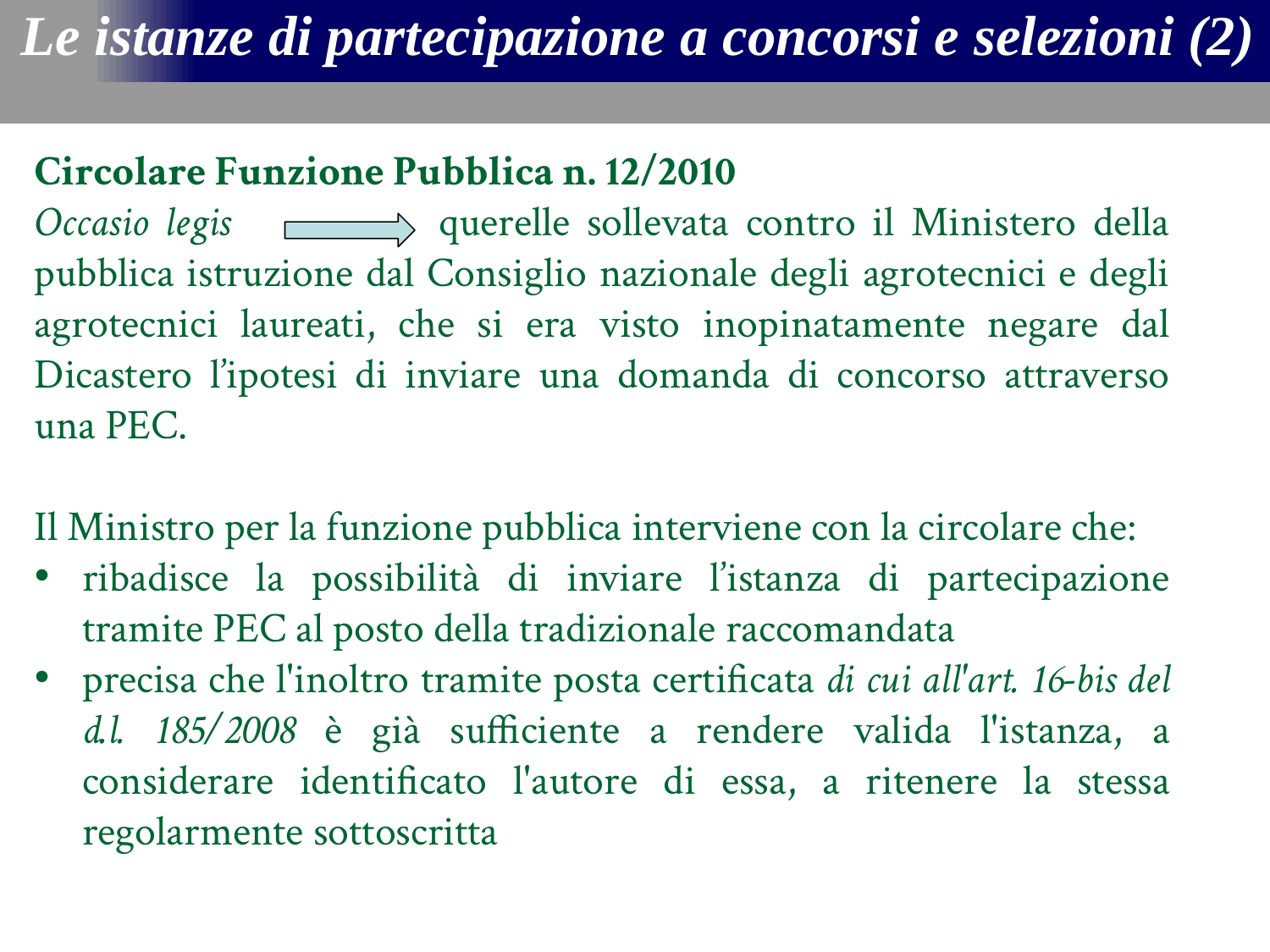

Le istanze di partecipazione a concorsi e selezioni (2)
Circolare Funzione Pubblica n. 12/2010
Occasio legis		 querelle sollevata contro il Ministero della pubblica istruzione dal Consiglio nazionale degli agrotecnici e degli agrotecnici laureati, che si era visto inopinatamente negare dal Dicastero l’ipotesi di inviare una domanda di concorso attraverso una PEC.

Il Ministro per la funzione pubblica interviene con la circolare che:
ribadisce la possibilità di inviare l’istanza di partecipazione tramite PEC al posto della tradizionale raccomandata
precisa che l'inoltro tramite posta certificata di cui all'art. 16-bis del d.l. 185/2008 è già sufficiente a rendere valida l'istanza, a considerare identificato l'autore di essa, a ritenere la stessa regolarmente sottoscritta